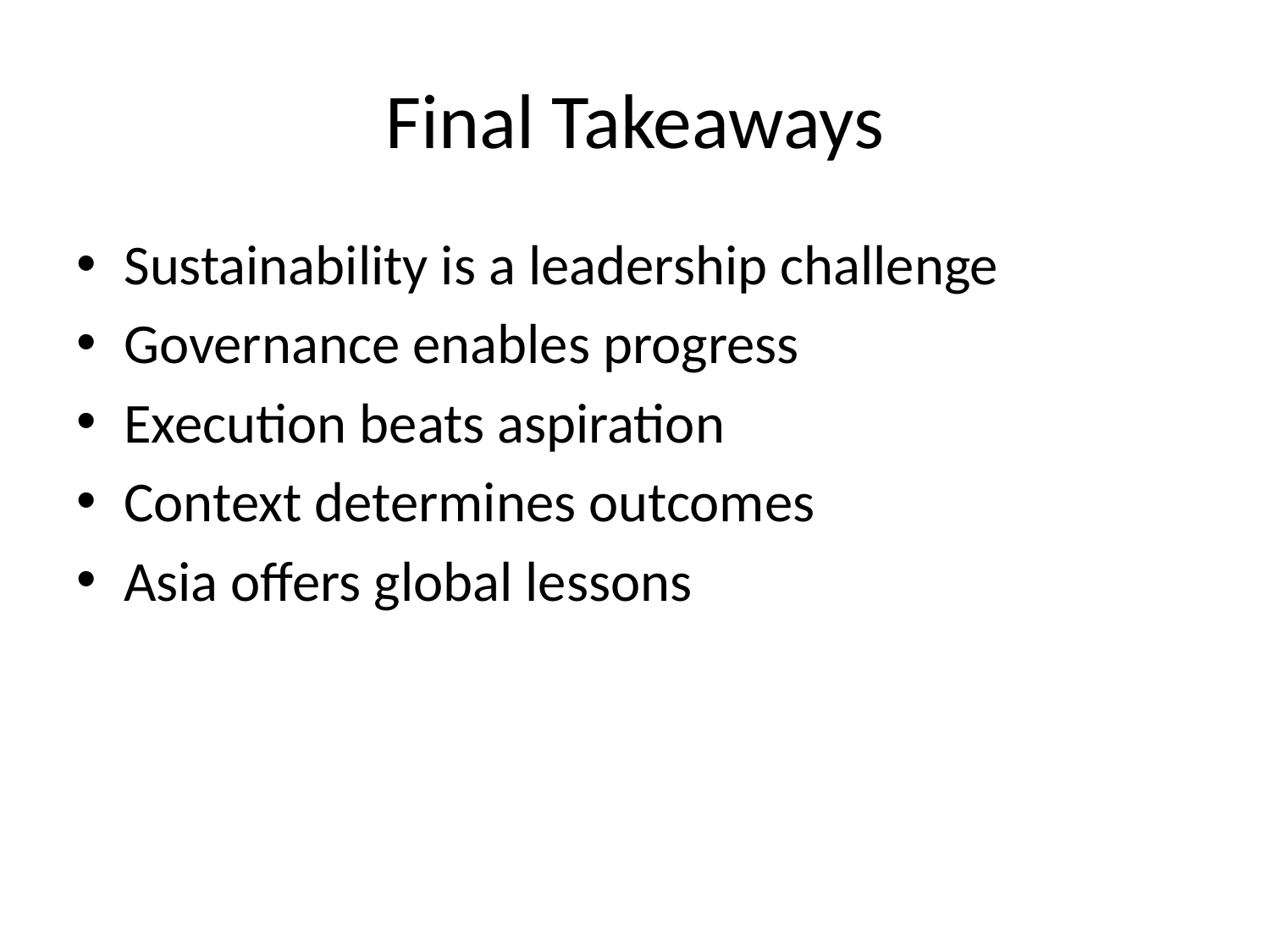

# Final Takeaways
Sustainability is a leadership challenge
Governance enables progress
Execution beats aspiration
Context determines outcomes
Asia offers global lessons